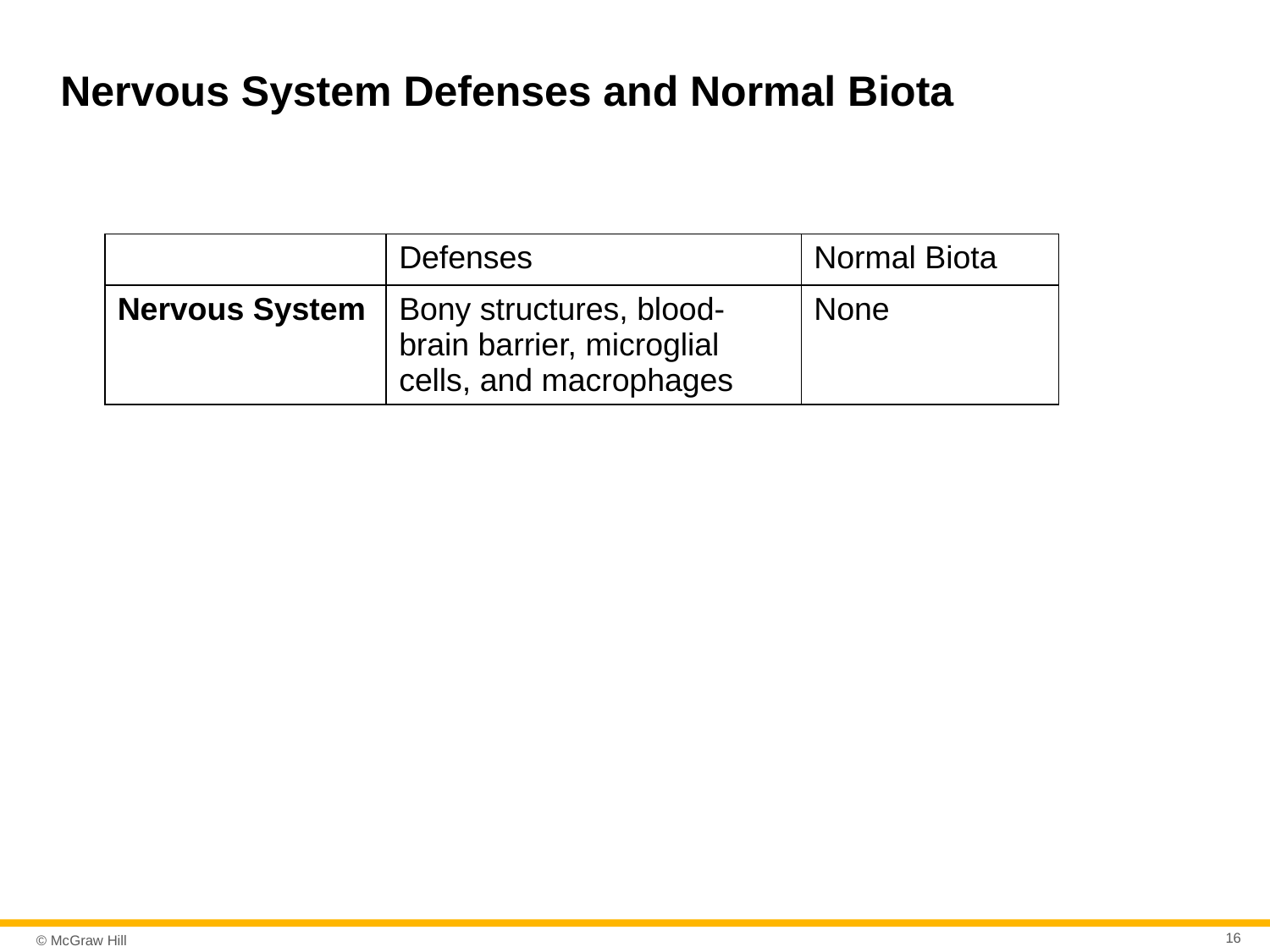

# Nervous System Defenses and Normal Biota
| Blank | Defenses | Normal Biota |
| --- | --- | --- |
| Nervous System | Bony structures, blood-brain barrier, microglial cells, and macrophages | None |